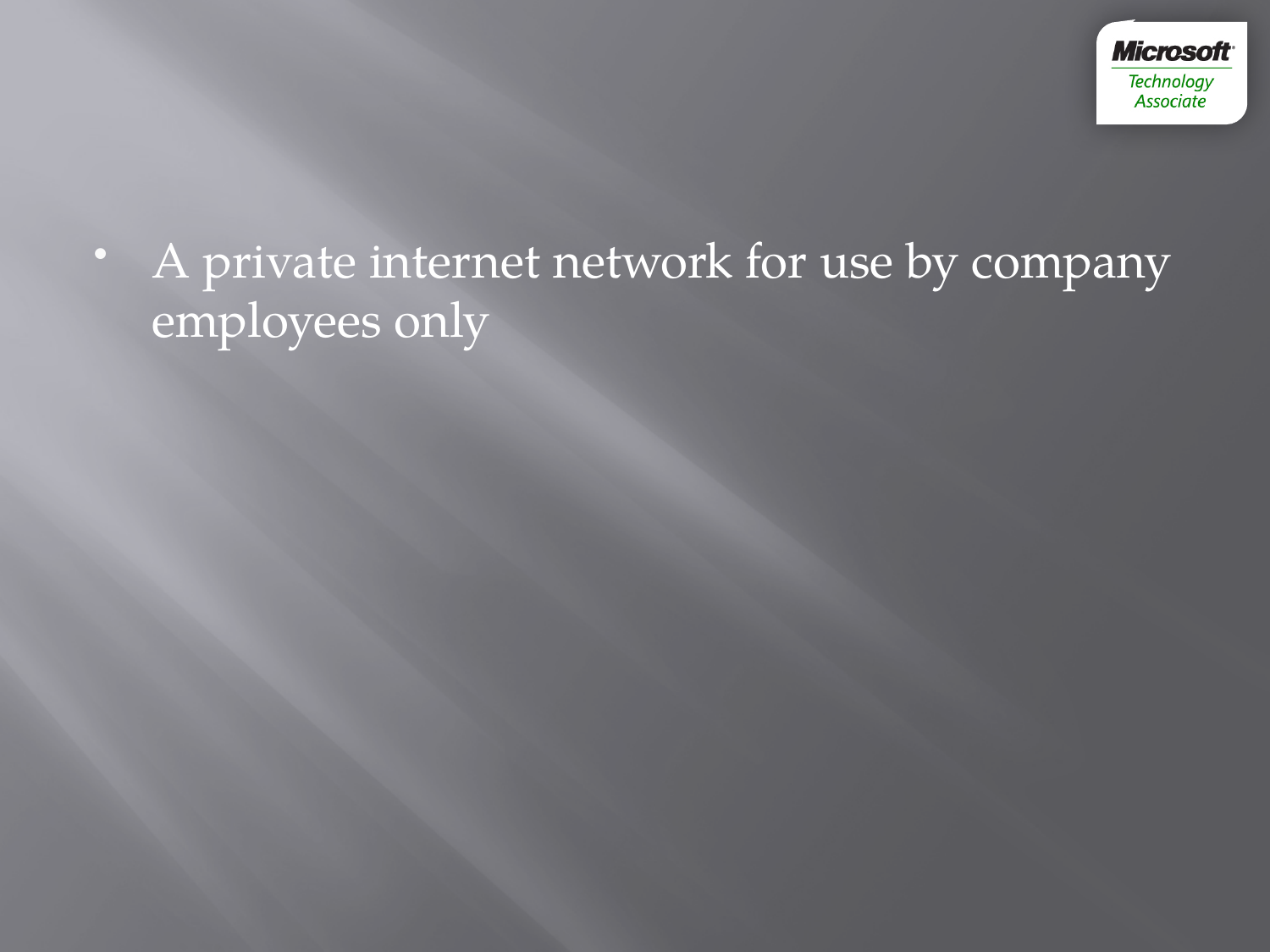

#
A private internet network for use by company employees only